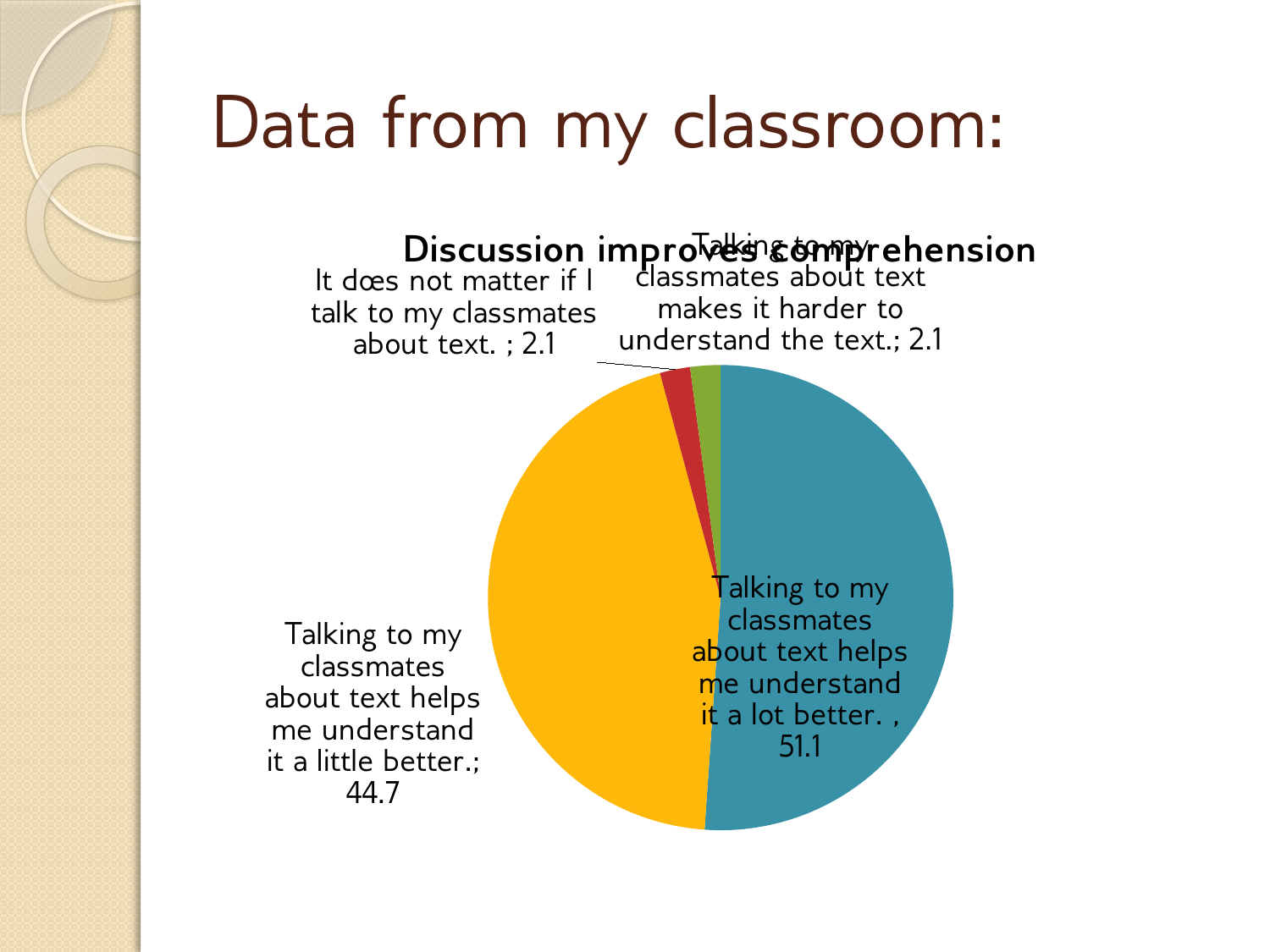

# Data from my classroom:

### Chart

| Category | Discussion impact on comprehnsion  |
|---|---|
| Talking to my clasmates about text helps me understand it a lot better.  | 51.1 |
| Talking to my classmates about text helps me understand it a little better. | 44.7 |
| It does not matter if I talk to my classmates about text.  | 2.1 |
| Talking to my classmates about text makes it harder to understand the text. | 2.1 |

### Chart: Discussion improves comprehension

| Category |
|---|